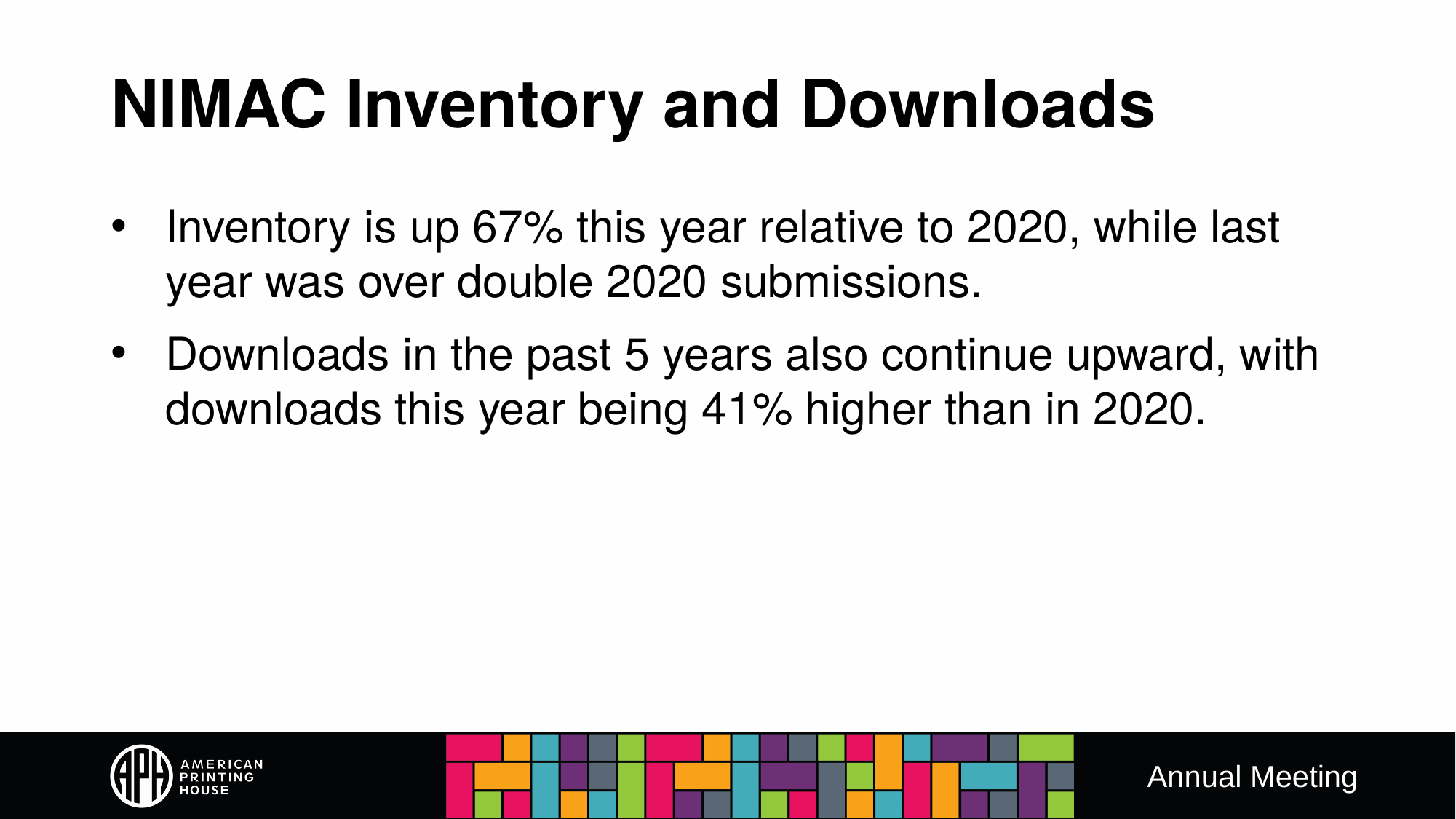

# NIMAC Inventory and Downloads
Inventory is up 67% this year relative to 2020, while last year was over double 2020 submissions.
Downloads in the past 5 years also continue upward, with downloads this year being 41% higher than in 2020.